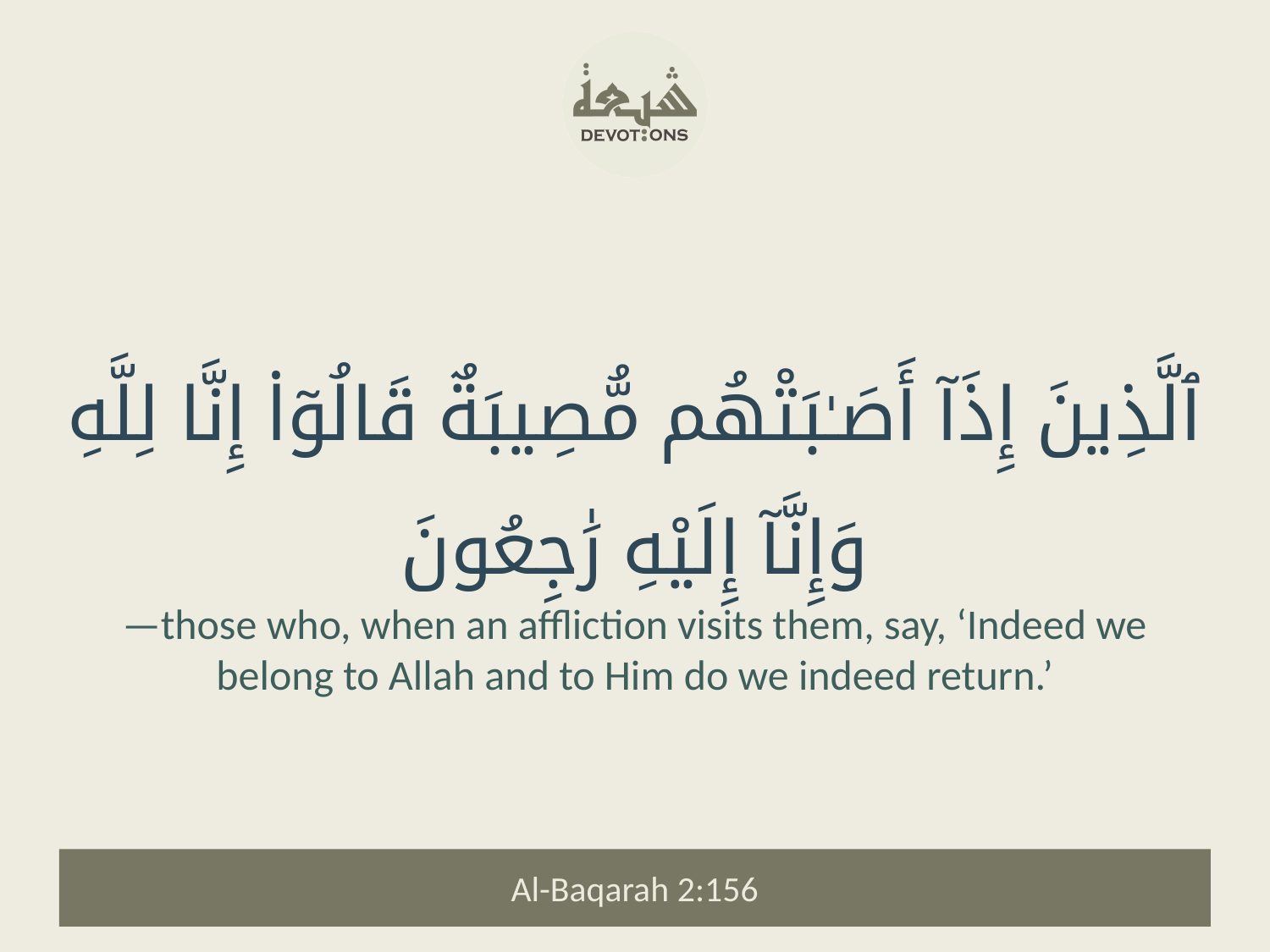

ٱلَّذِينَ إِذَآ أَصَـٰبَتْهُم مُّصِيبَةٌ قَالُوٓا۟ إِنَّا لِلَّهِ وَإِنَّآ إِلَيْهِ رَٰجِعُونَ
—those who, when an affliction visits them, say, ‘Indeed we belong to Allah and to Him do we indeed return.’
Al-Baqarah 2:156